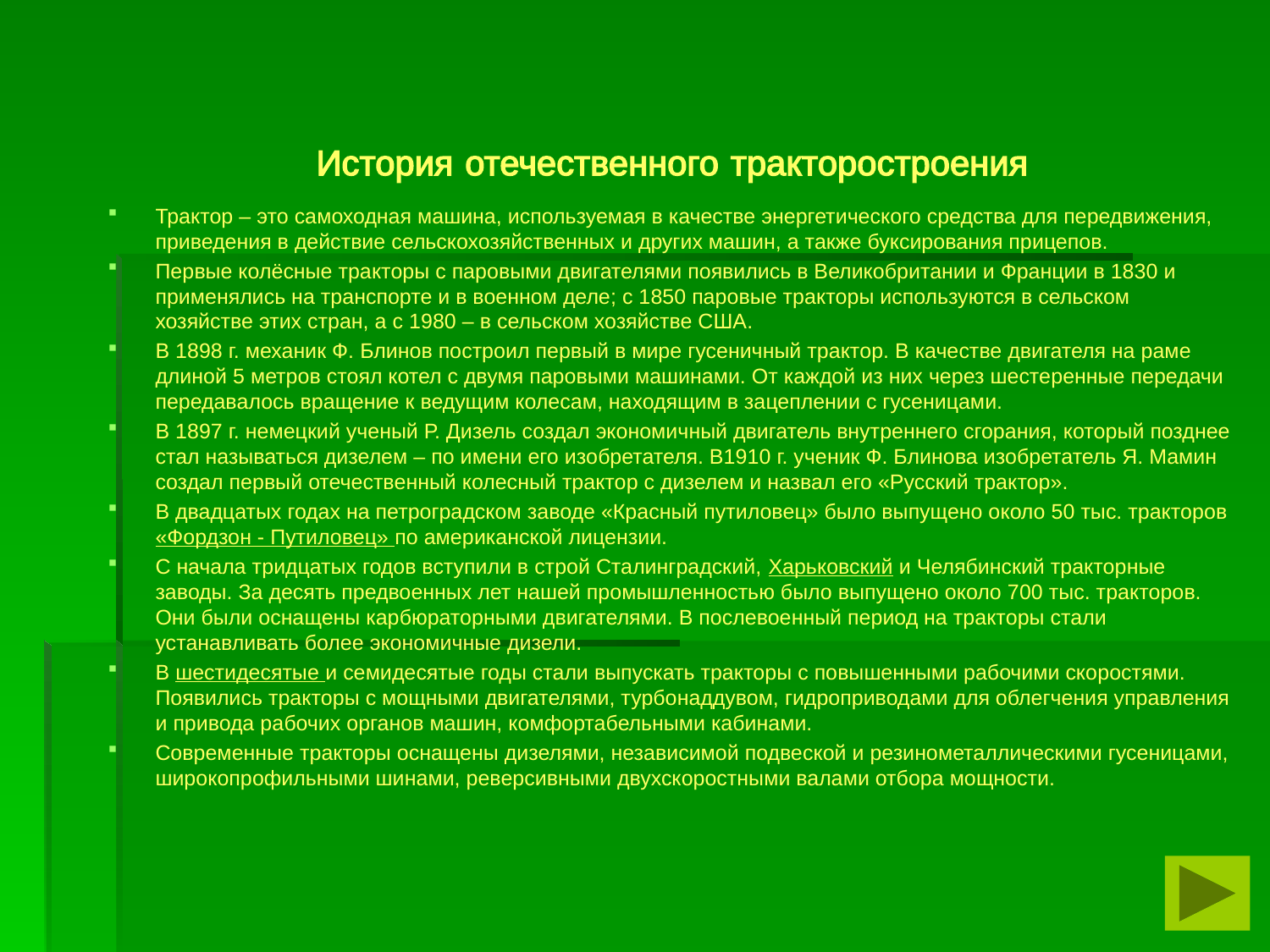

# История отечественного тракторостроения
Трактор – это самоходная машина, используемая в качестве энергетического средства для передвижения, приведения в действие сельскохозяйственных и других машин, а также буксирования прицепов.
Первые колёсные тракторы с паровыми двигателями появились в Великобритании и Франции в 1830 и применялись на транспорте и в военном деле; с 1850 паровые тракторы используются в сельском хозяйстве этих стран, а с 1980 – в сельском хозяйстве США.
В 1898 г. механик Ф. Блинов построил первый в мире гусеничный трактор. В качестве двигателя на раме длиной 5 метров стоял котел с двумя паровыми машинами. От каждой из них через шестеренные передачи передавалось вращение к ведущим колесам, находящим в зацеплении с гусеницами.
В 1897 г. немецкий ученый Р. Дизель создал экономичный двигатель внутреннего сгорания, который позднее стал называться дизелем – по имени его изобретателя. В1910 г. ученик Ф. Блинова изобретатель Я. Мамин создал первый отечественный колесный трактор с дизелем и назвал его «Русский трактор».
В двадцатых годах на петроградском заводе «Красный путиловец» было выпущено около 50 тыс. тракторов «Фордзон - Путиловец» по американской лицензии.
С начала тридцатых годов вступили в строй Сталинградский, Харьковский и Челябинский тракторные заводы. За десять предвоенных лет нашей промышленностью было выпущено около 700 тыс. тракторов. Они были оснащены карбюраторными двигателями. В послевоенный период на тракторы стали устанавливать более экономичные дизели.
В шестидесятые и семидесятые годы стали выпускать тракторы с повышенными рабочими скоростями. Появились тракторы с мощными двигателями, турбонаддувом, гидроприводами для облегчения управления и привода рабочих органов машин, комфортабельными кабинами.
Современные тракторы оснащены дизелями, независимой подвеской и резинометаллическими гусеницами, широкопрофильными шинами, реверсивными двухскоростными валами отбора мощности.